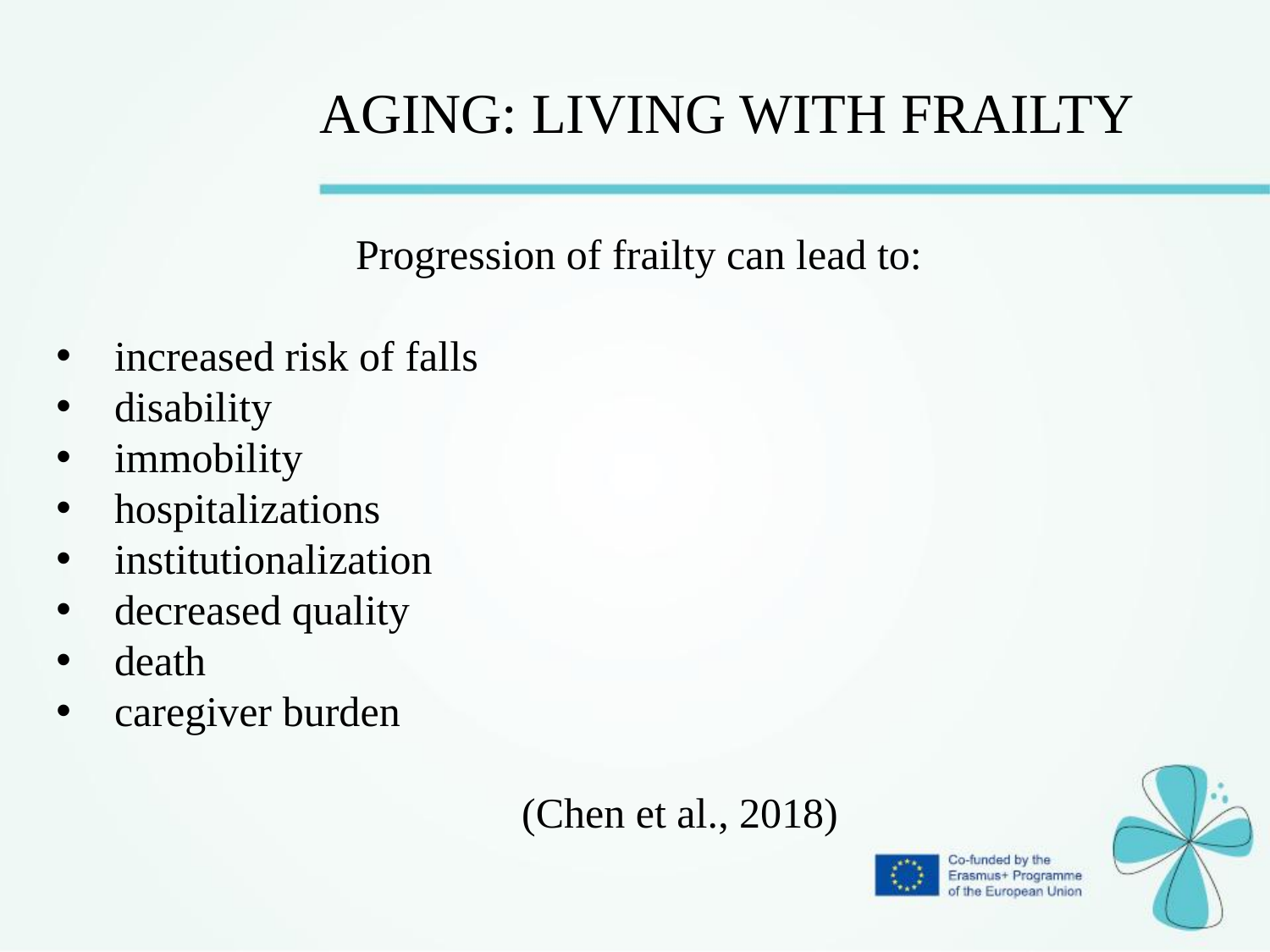

AGING: LIVING WITH FRAILTY
Progression of frailty can lead to:

 increased risk of falls
 disability
 immobility
 hospitalizations
 institutionalization
 decreased quality
 death
 caregiver burden

                                            (Chen et al., 2018)